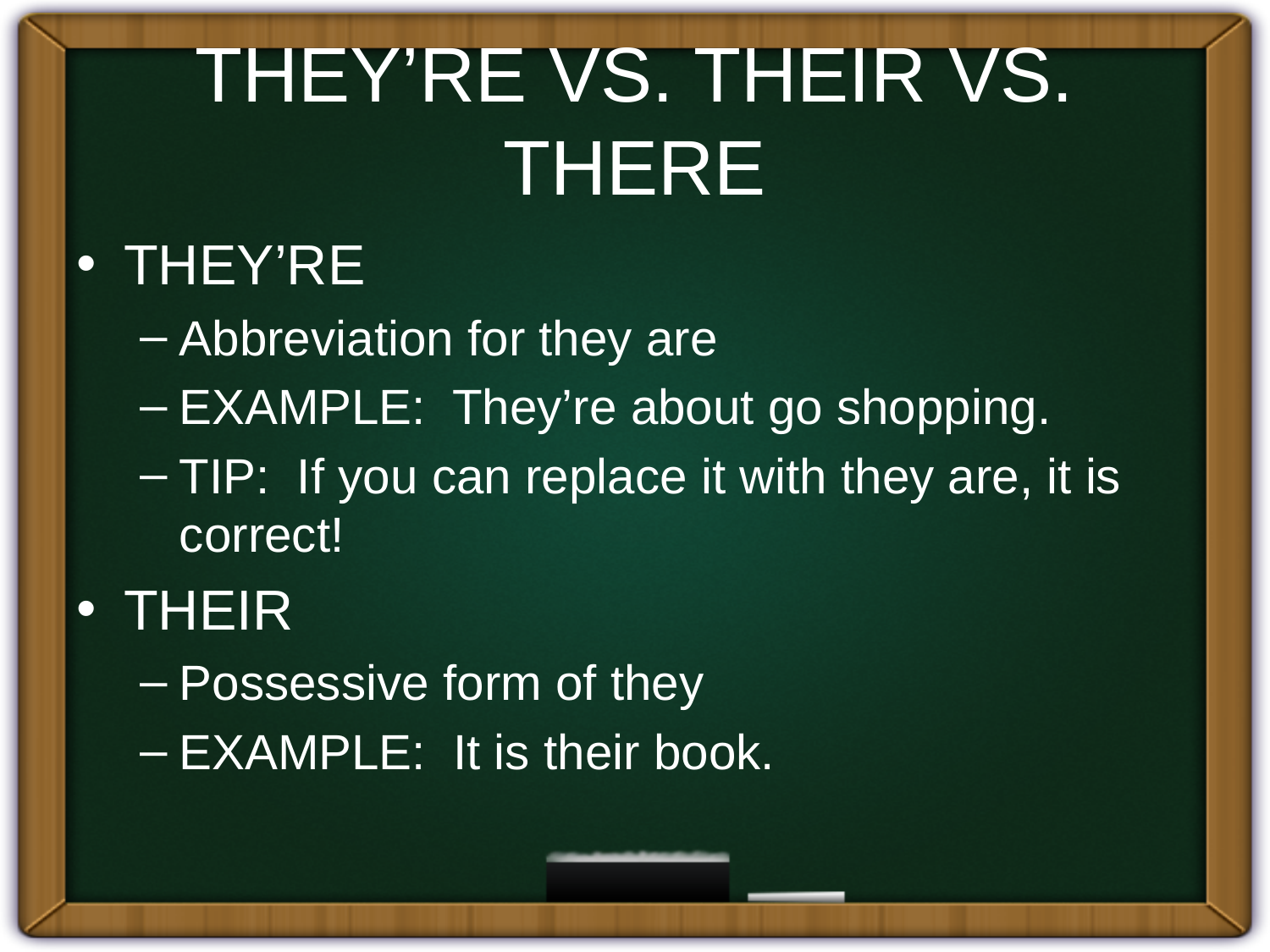

# THEY’RE VS. THEIR VS. THERE
THEY’RE
Abbreviation for they are
EXAMPLE:  They’re about go shopping.
TIP:  If you can replace it with they are, it is correct!
THEIR
Possessive form of they
EXAMPLE:  It is their book.